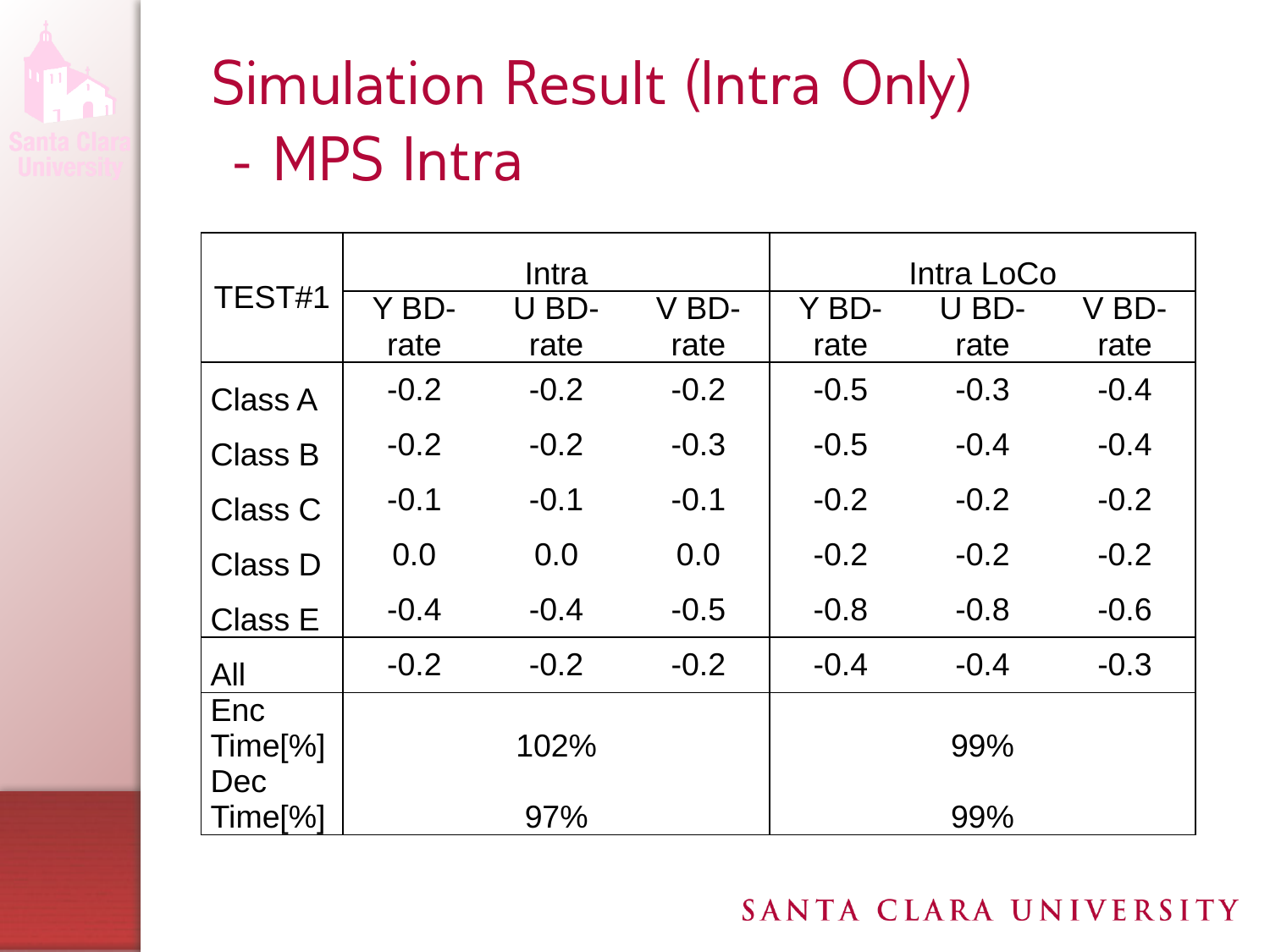

# Simulation Result (Intra Only) - MPS Intra
| TEST#1 | Intra |  |  | Intra LoCo |  |  |
| --- | --- | --- | --- | --- | --- | --- |
|  | Y BD-rate | U BD-rate | V BD-rate | Y BD-rate | U BD-rate | V BD-rate |
| Class A | -0.2 | -0.2 | -0.2 | -0.5 | -0.3 | -0.4 |
| Class B | -0.2 | -0.2 | -0.3 | -0.5 | -0.4 | -0.4 |
| Class C | -0.1 | -0.1 | -0.1 | -0.2 | -0.2 | -0.2 |
| Class D | 0.0 | 0.0 | 0.0 | -0.2 | -0.2 | -0.2 |
| Class E | -0.4 | -0.4 | -0.5 | -0.8 | -0.8 | -0.6 |
| All | -0.2 | -0.2 | -0.2 | -0.4 | -0.4 | -0.3 |
| Enc Time[%] | 102% |  |  | 99% |  |  |
| Dec Time[%] | 97% |  |  | 99% |  |  |